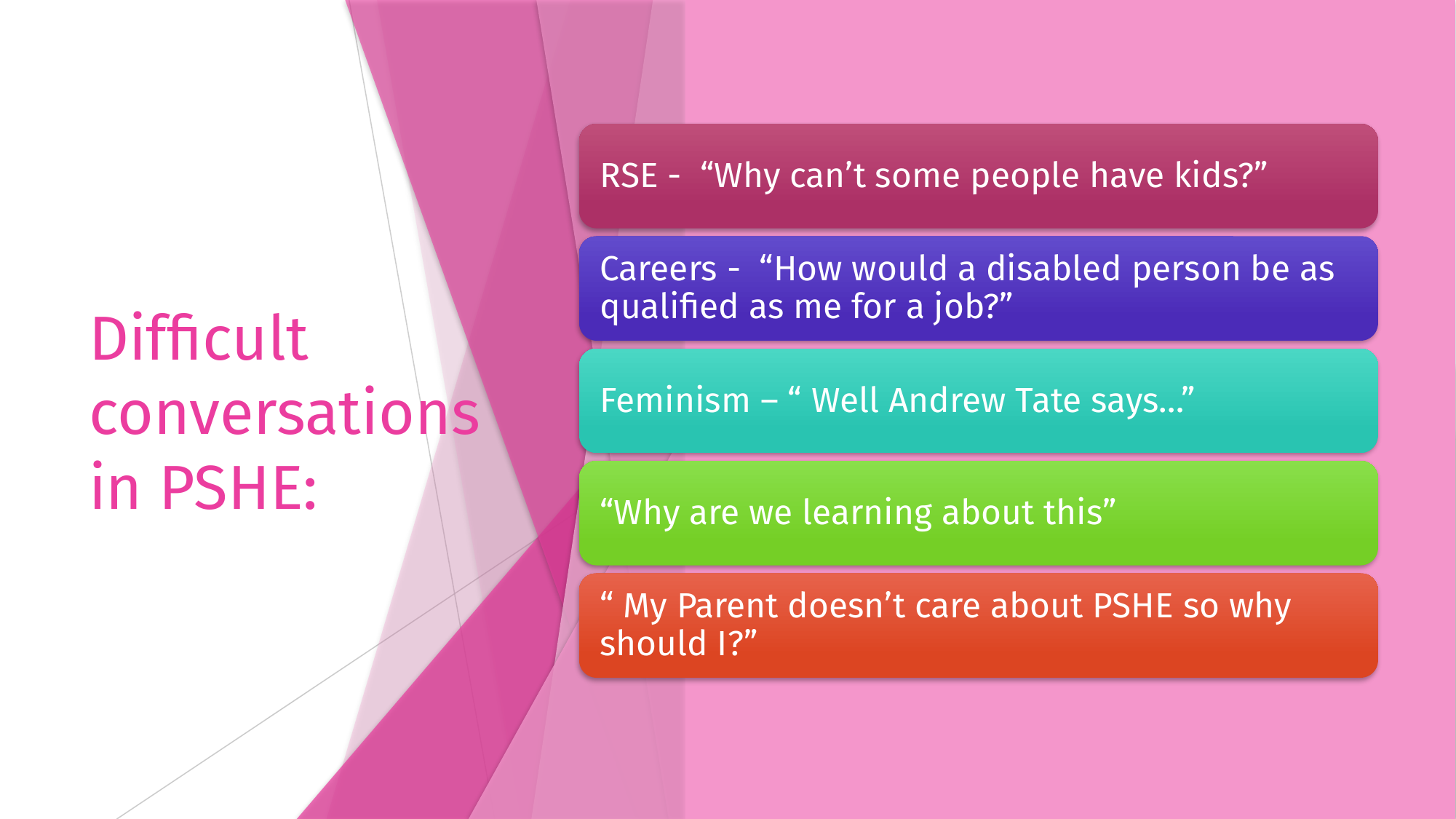

RSE -  “Why can’t some people have kids?”
Careers -  “How would a disabled person be as qualified as me for a job?”
Feminism – “ Well Andrew Tate says…”
“Why are we learning about this”
“ My Parent doesn’t care about PSHE so why should I?”
# Difficult conversations in PSHE: